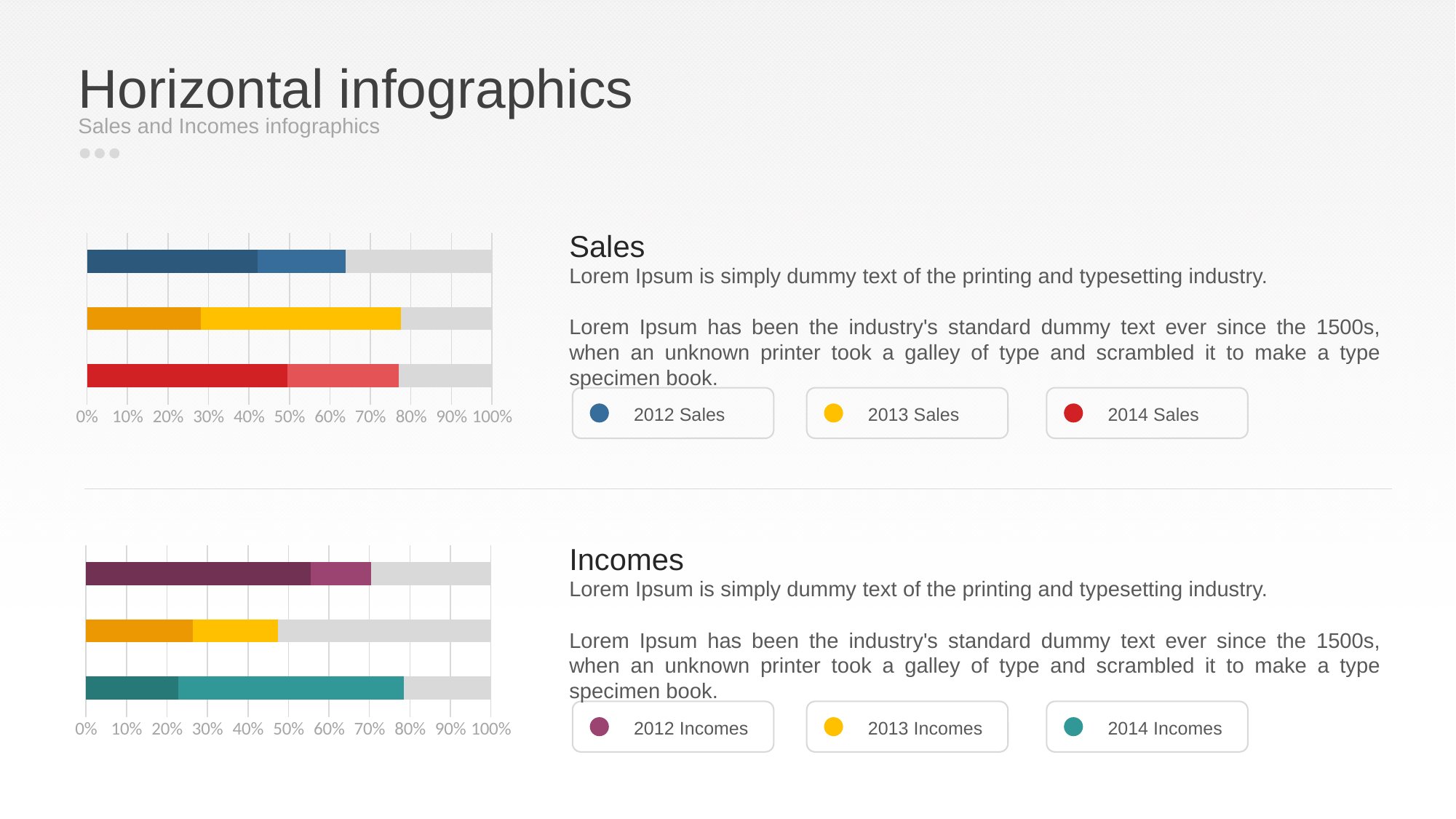

Horizontal infographics
Sales and Incomes infographics

Sales
Lorem Ipsum is simply dummy text of the printing and typesetting industry.

Lorem Ipsum has been the industry's standard dummy text ever since the 1500s, when an unknown printer took a galley of type and scrambled it to make a type specimen book.

### Chart

| Category | Series 1 | Series 2 | Series 3 |
|---|---|---|---|
| Category 1 | 4.3 | 2.4 | 2.0 |
| Category 2 | 2.5 | 4.4 | 2.0 |
| Category 3 | 3.5 | 1.8 | 3.0 |
        2012 Sales
        2013 Sales
        2014 Sales

Incomes
Lorem Ipsum is simply dummy text of the printing and typesetting industry.

Lorem Ipsum has been the industry's standard dummy text ever since the 1500s, when an unknown printer took a galley of type and scrambled it to make a type specimen book.

### Chart

| Category | Series 1 | Series 2 | Series 3 |
|---|---|---|---|
| Category 1 | 3.2 | 7.8 | 3.0 |
| Category 2 | 2.5 | 2.0 | 5.0 |
| Category 3 | 7.5 | 2.0 | 4.0 |
        2012 Incomes
        2013 Incomes
        2014 Incomes